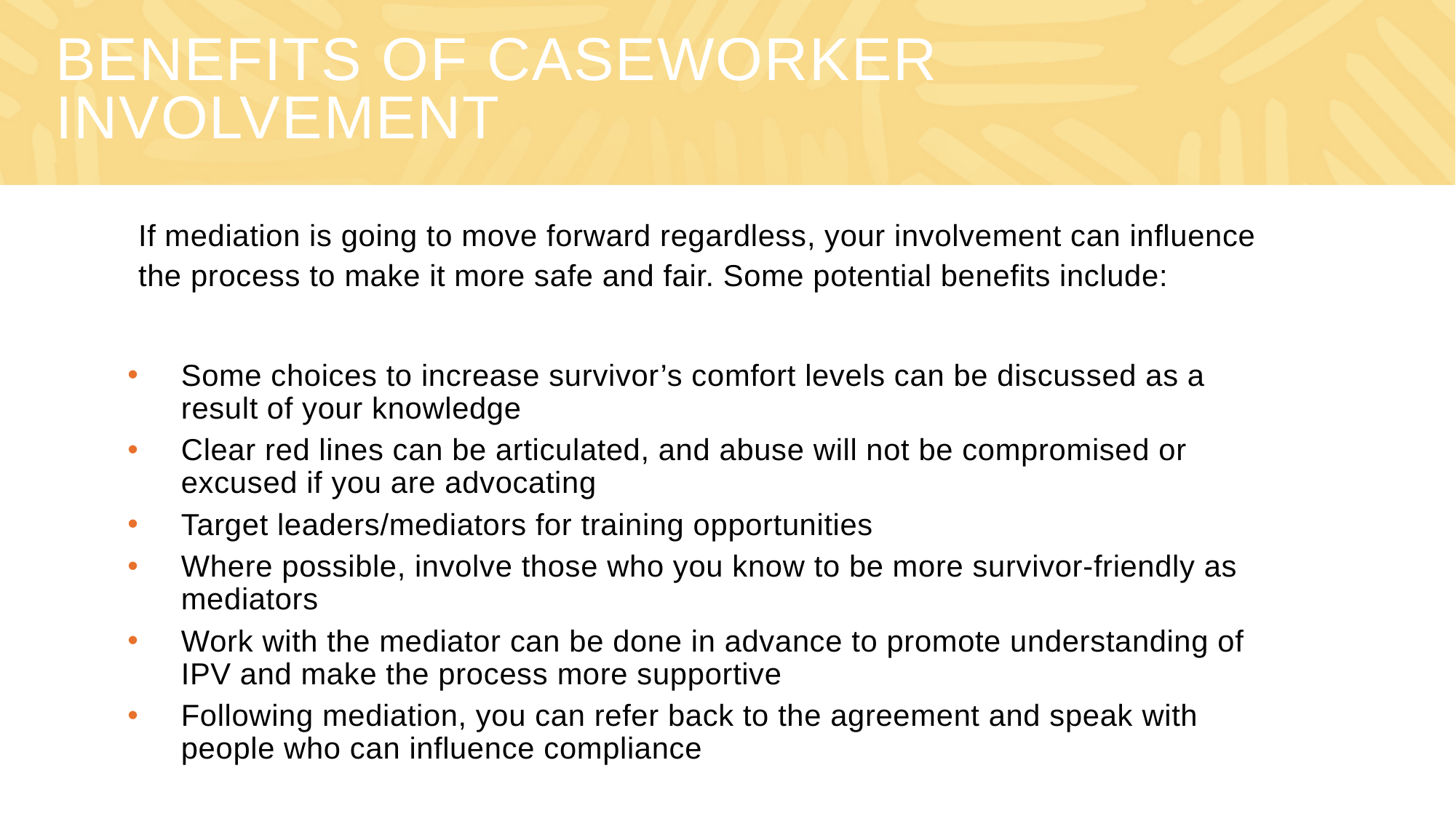

# Benefits of Caseworker involvement
If mediation is going to move forward regardless, your involvement can influence the process to make it more safe and fair. Some potential benefits include:

Some choices to increase survivor’s comfort levels can be discussed as a result of your knowledge
Clear red lines can be articulated, and abuse will not be compromised or excused if you are advocating
Target leaders/mediators for training opportunities
Where possible, involve those who you know to be more survivor-friendly as mediators
Work with the mediator can be done in advance to promote understanding of IPV and make the process more supportive
Following mediation, you can refer back to the agreement and speak with people who can influence compliance